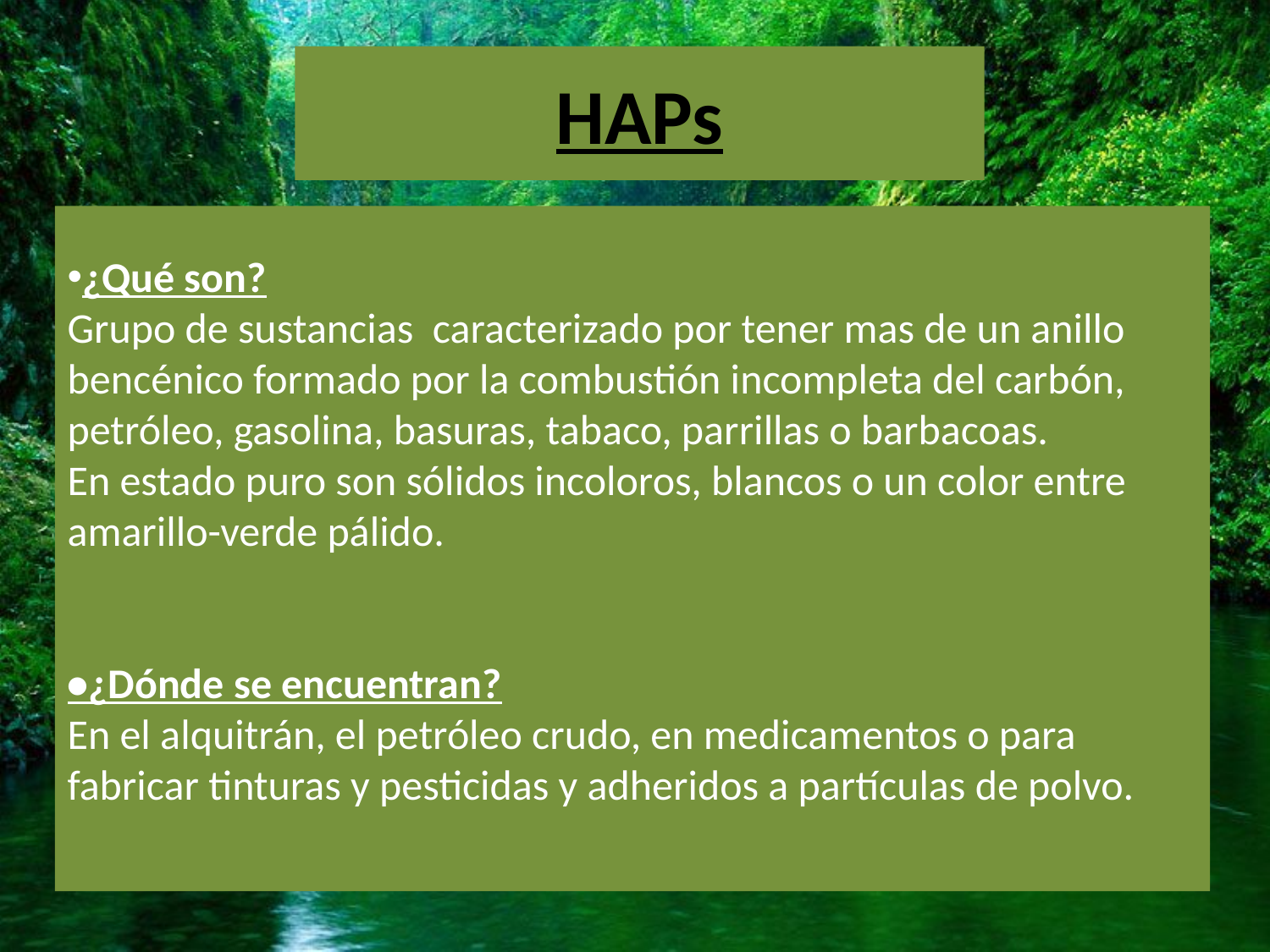

# HAPs

¿Qué son?
Grupo de sustancias  caracterizado por tener mas de un anillo bencénico formado por la combustión incompleta del carbón, petróleo, gasolina, basuras, tabaco, parrillas o barbacoas.
En estado puro son sólidos incoloros, blancos o un color entre amarillo-verde pálido.

•¿Dónde se encuentran?
En el alquitrán, el petróleo crudo, en medicamentos o para fabricar tinturas y pesticidas y adheridos a partículas de polvo.